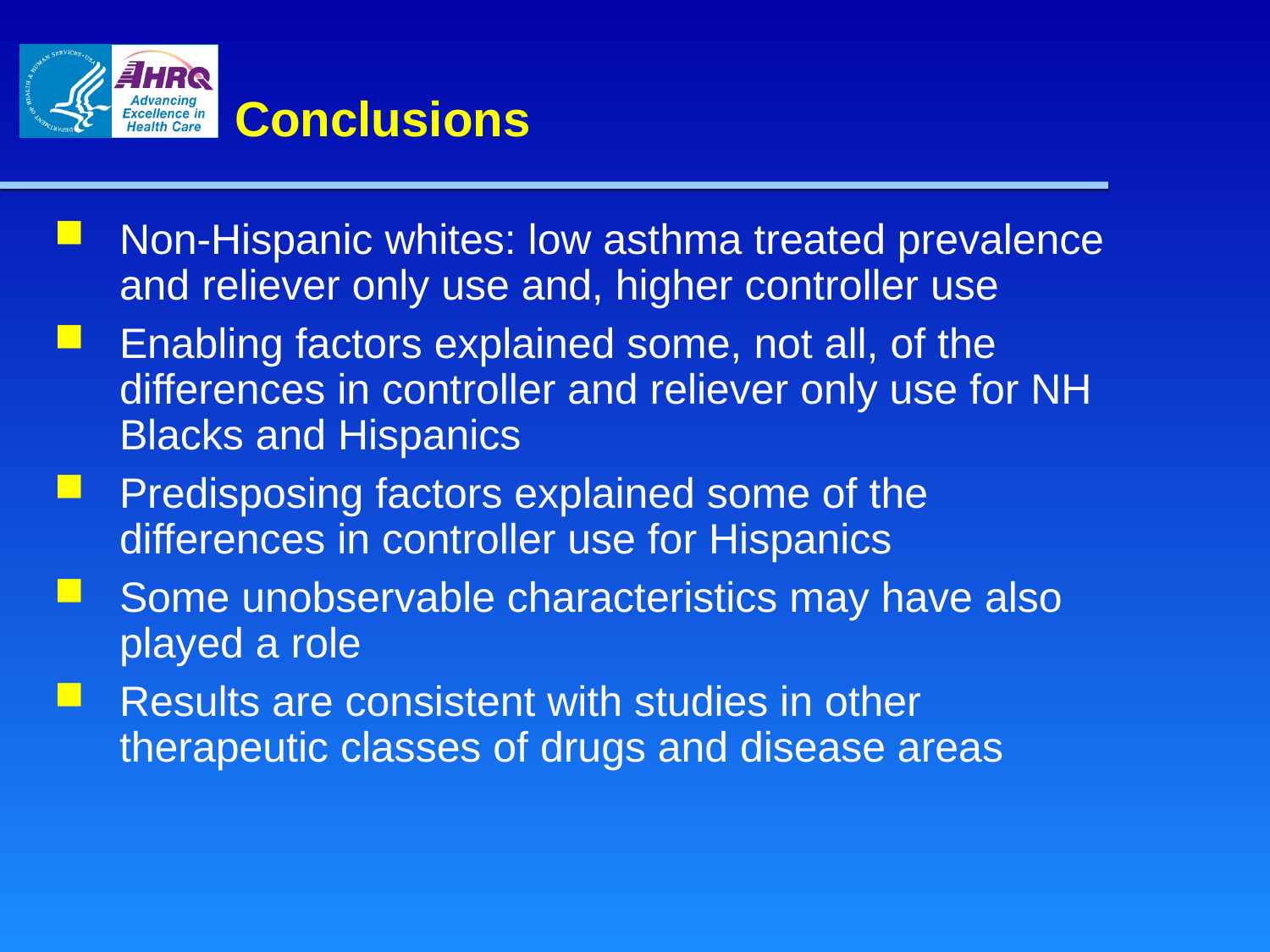

# Conclusions
Non-Hispanic whites: low asthma treated prevalence and reliever only use and, higher controller use
Enabling factors explained some, not all, of the differences in controller and reliever only use for NH Blacks and Hispanics
Predisposing factors explained some of the differences in controller use for Hispanics
Some unobservable characteristics may have also played a role
Results are consistent with studies in other therapeutic classes of drugs and disease areas